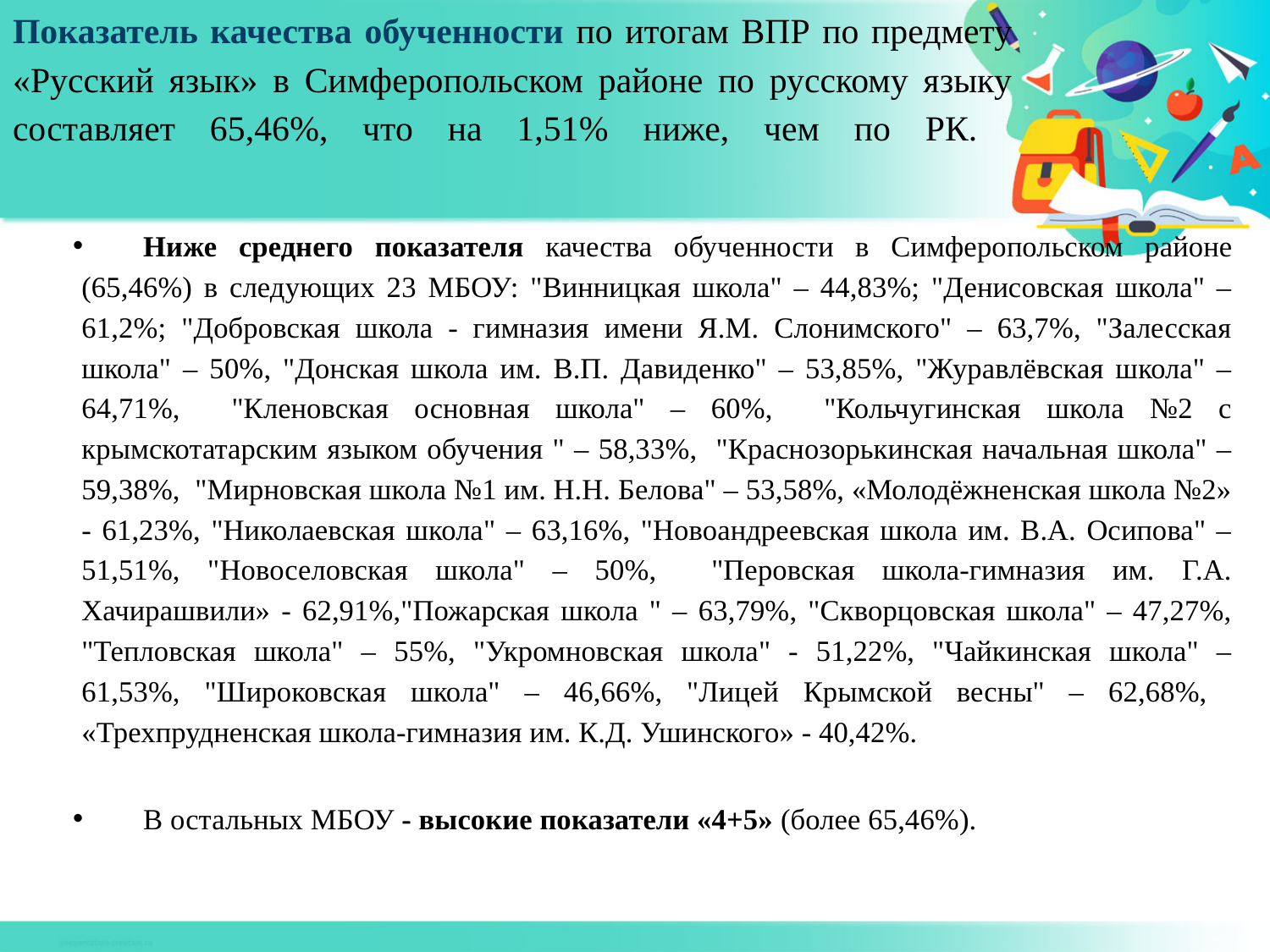

# Показатель качества обученности по итогам ВПР по предмету «Русский язык» в Симферопольском районе по русскому языку составляет 65,46%, что на 1,51% ниже, чем по РК.
Ниже среднего показателя качества обученности в Симферопольском районе (65,46%) в следующих 23 МБОУ: "Винницкая школа" – 44,83%; "Денисовская школа" – 61,2%; "Добровская школа - гимназия имени Я.М. Слонимского" – 63,7%, "Залесская школа" – 50%, "Донская школа им. В.П. Давиденко" – 53,85%, "Журавлёвская школа" – 64,71%,  "Кленовская основная школа" – 60%,  "Кольчугинская школа №2 с крымскотатарским языком обучения " – 58,33%,  "Краснозорькинская начальная школа" – 59,38%,  "Мирновская школа №1 им. Н.Н. Белова" – 53,58%, «Молодёжненская школа №2» - 61,23%, "Николаевская школа" – 63,16%, "Новоандреевская школа им. В.А. Осипова" – 51,51%, "Новоселовская школа" – 50%,  "Перовская школа-гимназия им. Г.А. Хачирашвили» - 62,91%,"Пожарская школа " – 63,79%, "Скворцовская школа" – 47,27%, "Тепловская школа" – 55%, "Укромновская школа" - 51,22%, "Чайкинская школа" – 61,53%, "Широковская школа" – 46,66%, "Лицей Крымской весны" – 62,68%,  «Трехпрудненская школа-гимназия им. К.Д. Ушинского» - 40,42%.

В остальных МБОУ - высокие показатели «4+5» (более 65,46%).